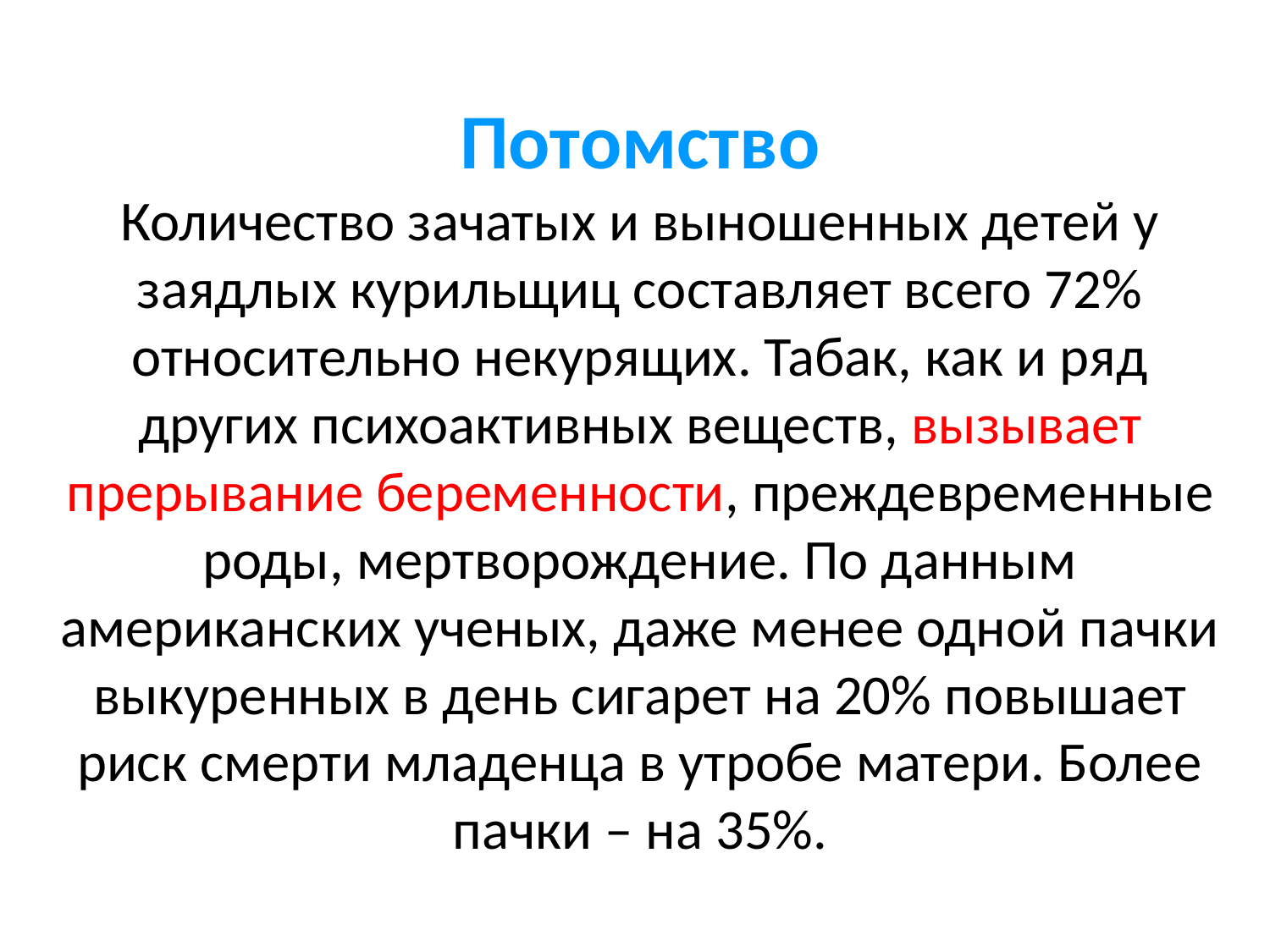

# Потомство Количество зачатых и выношенных детей у заядлых курильщиц составляет всего 72% относительно некурящих. Табак, как и ряд других психоактивных веществ, вызывает прерывание беременности, преждевременные роды, мертворождение. По данным американских ученых, даже менее одной пачки выкуренных в день сигарет на 20% повышает риск смерти младенца в утробе матери. Более пачки – на 35%.